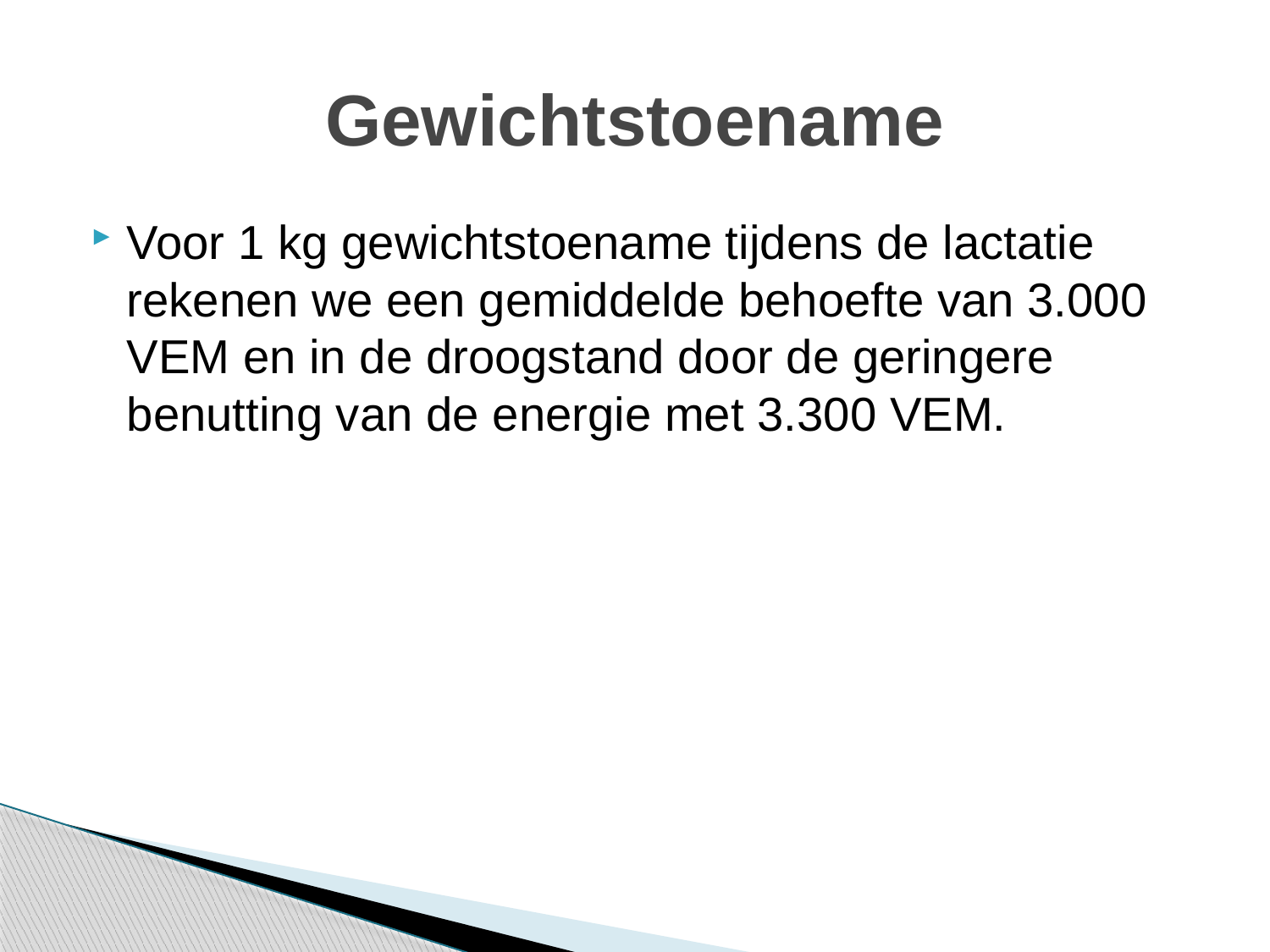

# Gewichtstoename
Voor 1 kg gewichtstoename tijdens de lactatie rekenen we een gemiddelde behoefte van 3.000 VEM en in de droogstand door de geringere benutting van de energie met 3.300 VEM.